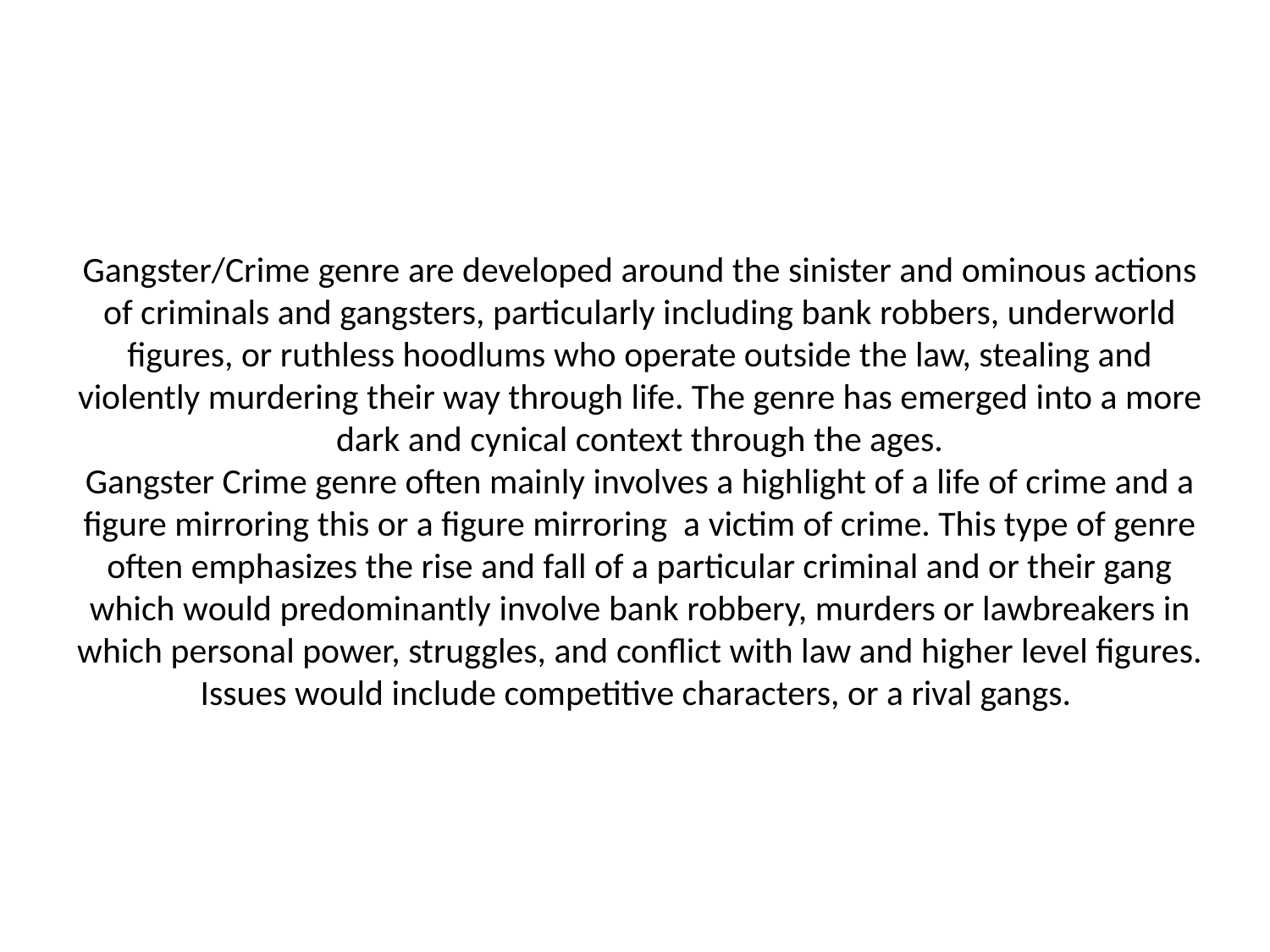

Gangster/Crime genre are developed around the sinister and ominous actions of criminals and gangsters, particularly including bank robbers, underworld figures, or ruthless hoodlums who operate outside the law, stealing and violently murdering their way through life. The genre has emerged into a more dark and cynical context through the ages.
Gangster Crime genre often mainly involves a highlight of a life of crime and a figure mirroring this or a figure mirroring  a victim of crime. This type of genre often emphasizes the rise and fall of a particular criminal and or their gang which would predominantly involve bank robbery, murders or lawbreakers in which personal power, struggles, and conflict with law and higher level figures. Issues would include competitive characters, or a rival gangs.